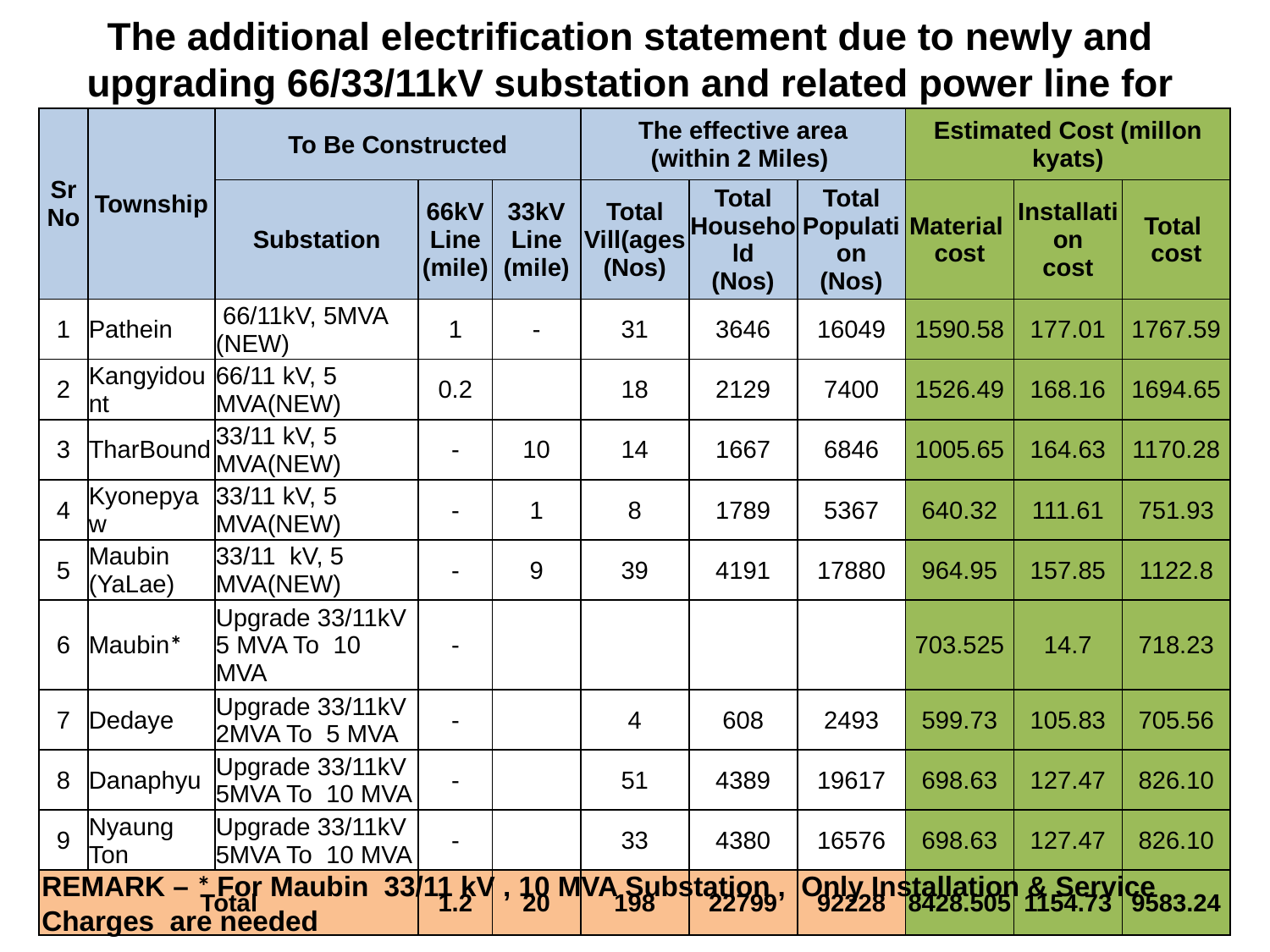

The additional electrification statement due to newly and upgrading 66/33/11kV substation and related power line for Ayeyarwady Region
| Sr No | Township | To Be Constructed |  |  | The effective area (within 2 Miles) |  |  | Estimated Cost (millon kyats) |  |  |
| --- | --- | --- | --- | --- | --- | --- | --- | --- | --- | --- |
|  |  | Substation | 66kV Line (mile) | 33kV Line (mile) | Total Vill(ages (Nos) | Total Household (Nos) | Total Population (Nos) | Material cost | Installation cost | Total cost |
| 1 | Pathein | 66/11kV, 5MVA (NEW) | 1 | - | 31 | 3646 | 16049 | 1590.58 | 177.01 | 1767.59 |
| 2 | Kangyidount | 66/11 kV, 5 MVA(NEW) | 0.2 |  | 18 | 2129 | 7400 | 1526.49 | 168.16 | 1694.65 |
| 3 | TharBound | 33/11 kV, 5 MVA(NEW) | - | 10 | 14 | 1667 | 6846 | 1005.65 | 164.63 | 1170.28 |
| 4 | Kyonepyaw | 33/11 kV, 5 MVA(NEW) | - | 1 | 8 | 1789 | 5367 | 640.32 | 111.61 | 751.93 |
| 5 | Maubin (YaLae) | 33/11 kV, 5 MVA(NEW) | - | 9 | 39 | 4191 | 17880 | 964.95 | 157.85 | 1122.8 |
| 6 | Maubin\* | Upgrade 33/11kV 5 MVA To 10 MVA | - |  |  |  |  | 703.525 | 14.7 | 718.23 |
| 7 | Dedaye | Upgrade 33/11kV 2MVA To 5 MVA | - |  | 4 | 608 | 2493 | 599.73 | 105.83 | 705.56 |
| 8 | Danaphyu | Upgrade 33/11kV 5MVA To 10 MVA | - |  | 51 | 4389 | 19617 | 698.63 | 127.47 | 826.10 |
| 9 | Nyaung Ton | Upgrade 33/11kV 5MVA To 10 MVA | - |  | 33 | 4380 | 16576 | 698.63 | 127.47 | 826.10 |
| Total |  |  | 1.2 | 20 | 198 | 22799 | 92228 | 8428.505 | 1154.73 | 9583.24 |
REMARK – * For Maubin  33/11 kV , 10 MVA Substation ,  Only Installation & Service Charges  are needed
3